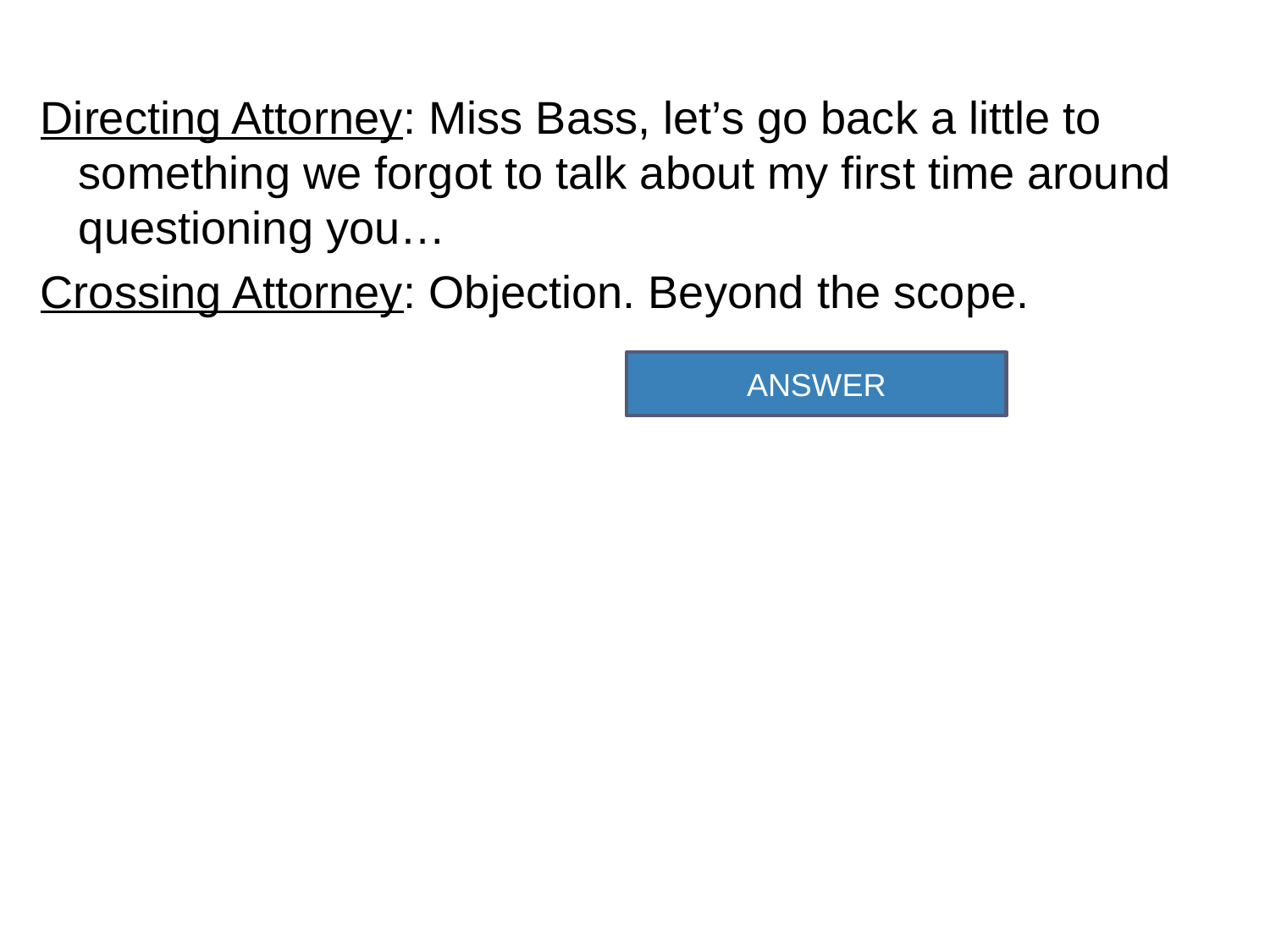

Directing Attorney: Miss Bass, let’s go back a little to something we forgot to talk about my first time around questioning you…
Crossing Attorney: Objection. Beyond the scope.
ANSWER